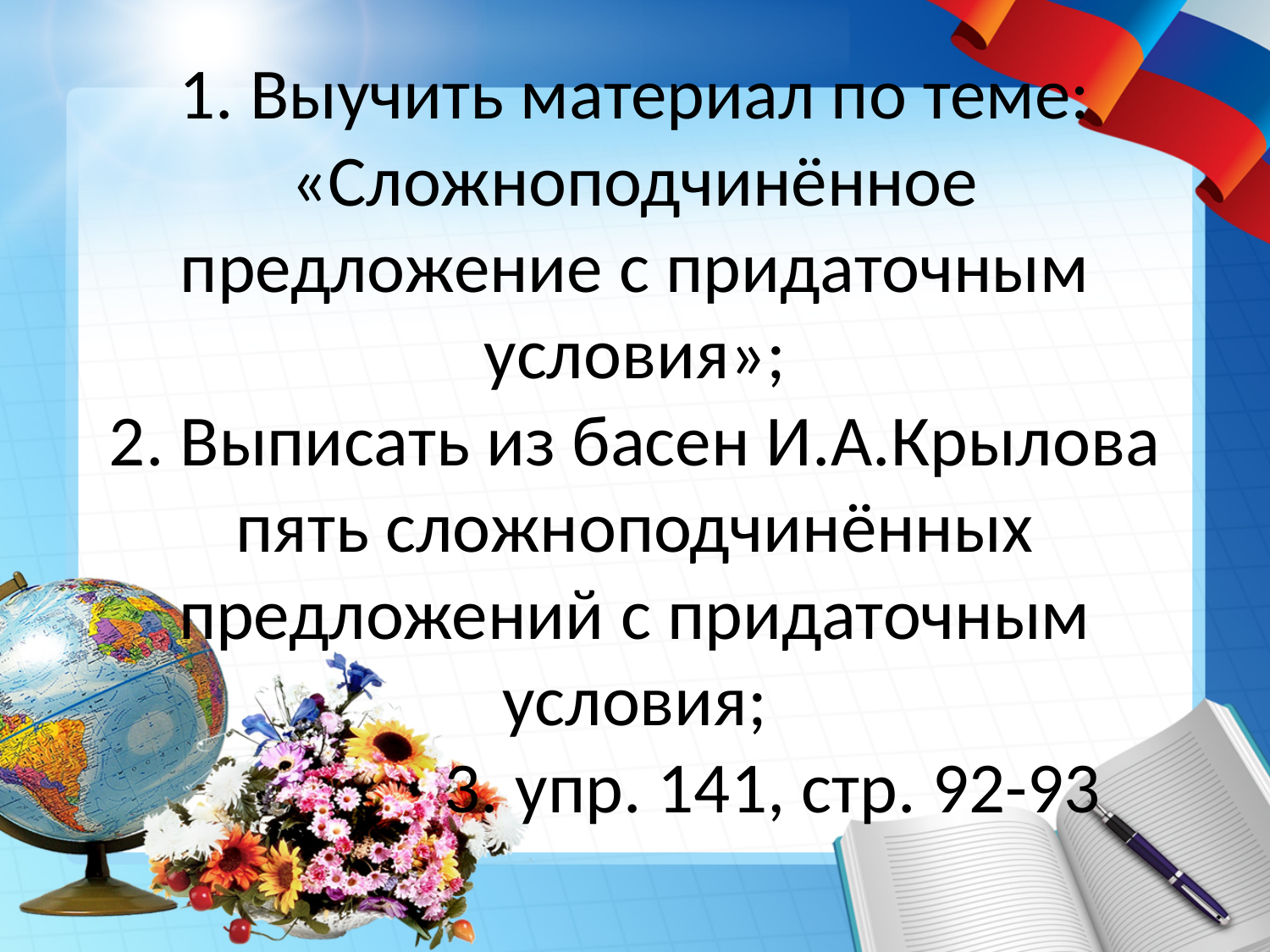

# 1. Выучить материал по теме: «Сложноподчинённое предложение с придаточным условия»; 2. Выписать из басен И.А.Крылова пять сложноподчинённых предложений с придаточным условия; 3. упр. 141, стр. 92-93